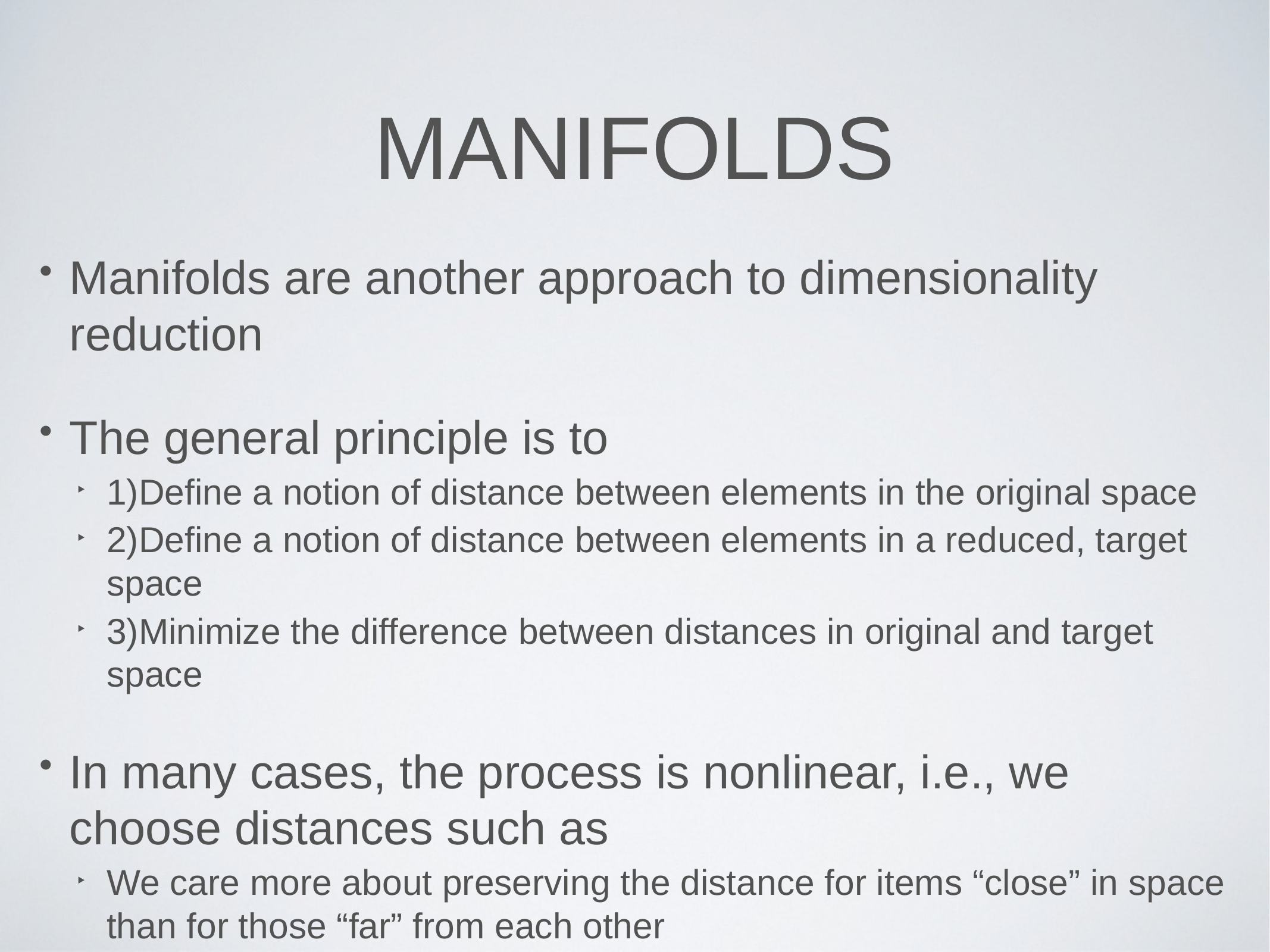

31
# Manifolds
Manifolds are another approach to dimensionality reduction
The general principle is to
1)Define a notion of distance between elements in the original space
2)Define a notion of distance between elements in a reduced, target space
3)Minimize the difference between distances in original and target space
In many cases, the process is nonlinear, i.e., we choose distances such as
We care more about preserving the distance for items “close” in space than for those “far” from each other